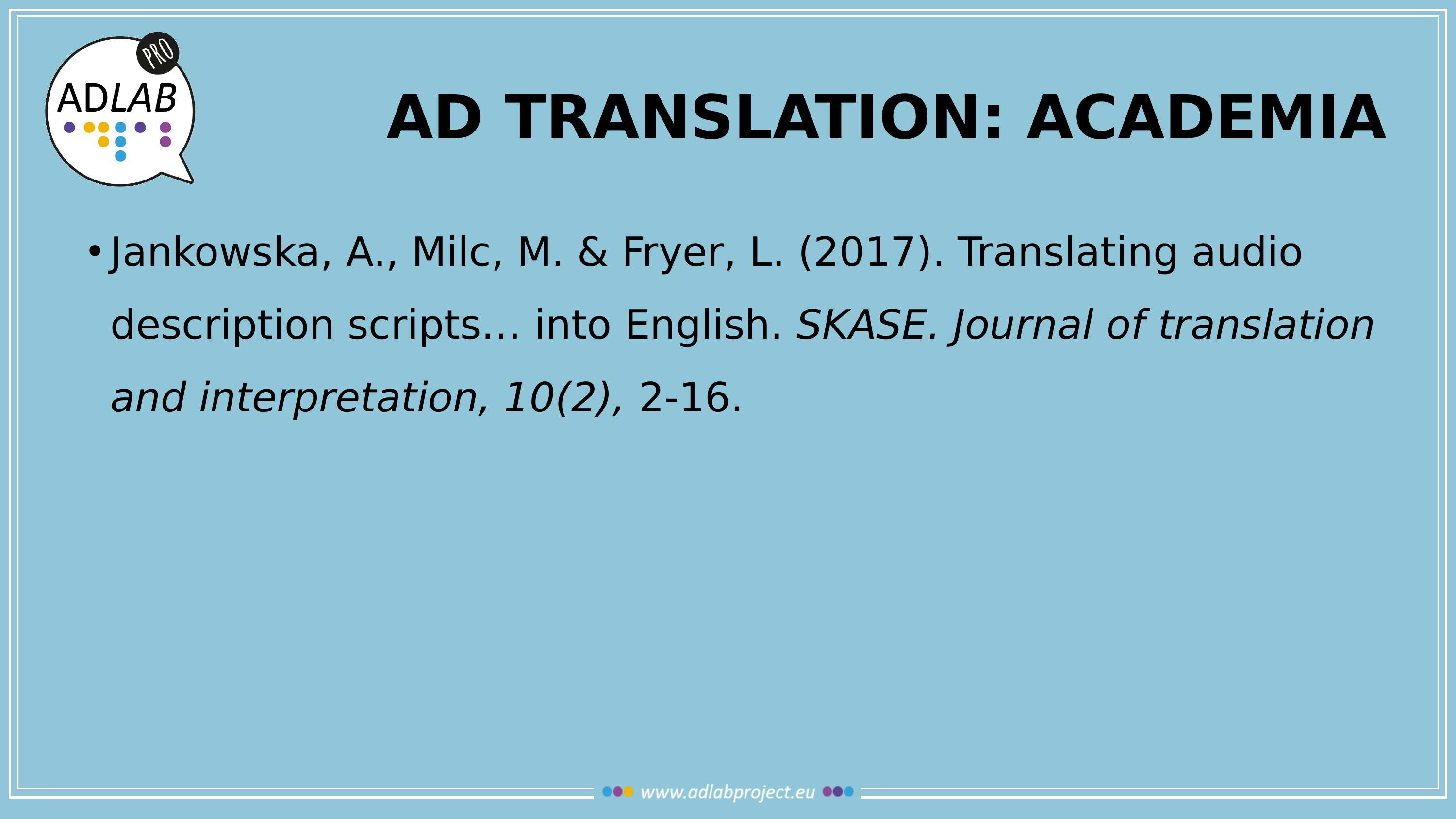

# Ad translation: academia
Jankowska, A., Milc, M. & Fryer, L. (2017). Translating audio description scripts… into English. SKASE. Journal of translation and interpretation, 10(2), 2-16.